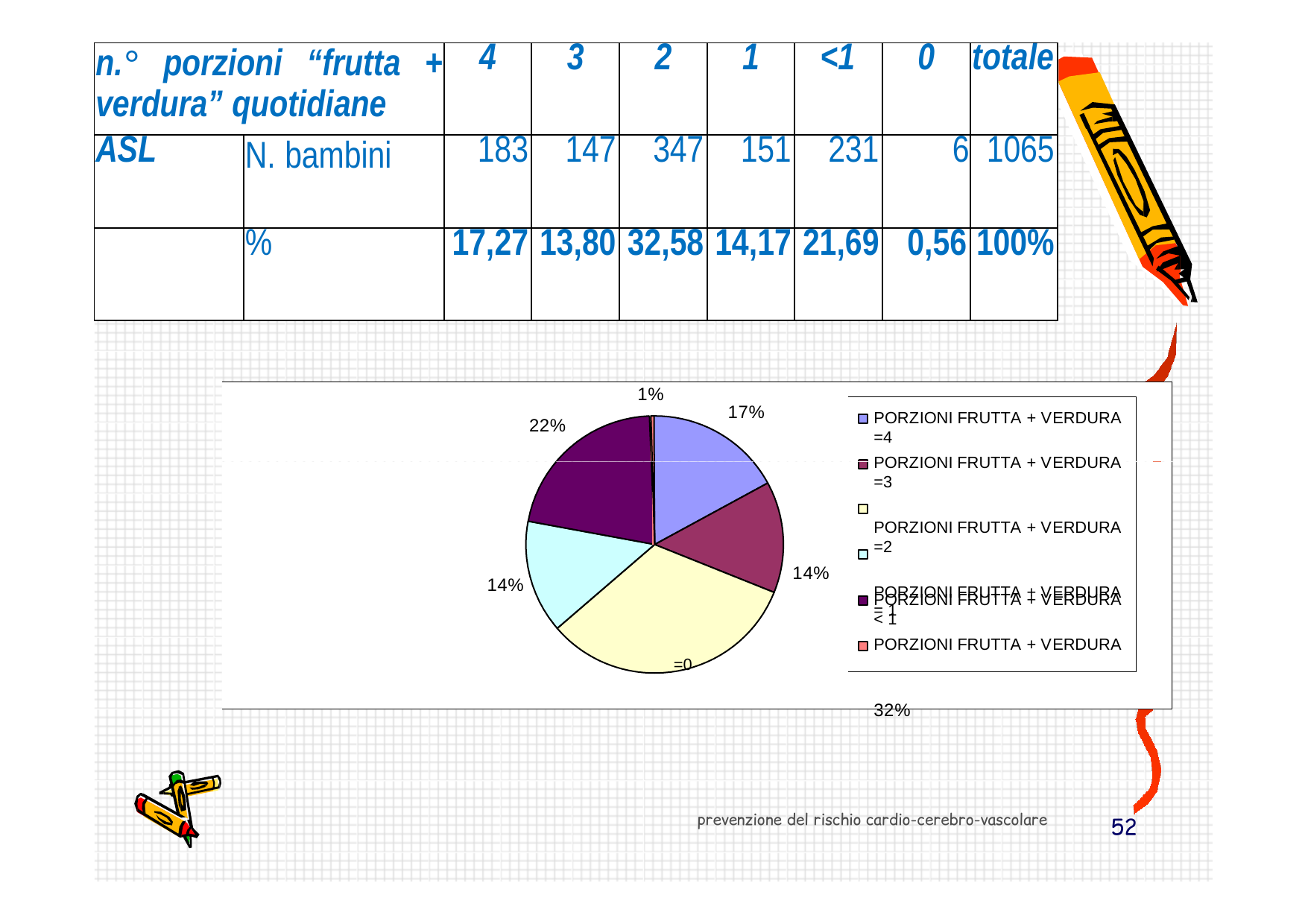

| n.° porzioni “frutta + verdura” quotidiane |  | 4 | 3 | 2 | 1 | <1 | 0 | totale |
| --- | --- | --- | --- | --- | --- | --- | --- | --- |
| ASL | N. bambini | 183 | 147 | 347 | 151 | 231 | 6 | 1065 |
|  | % | 17,27 | 13,80 | 32,58 | 14,17 | 21,69 | 0,56 | 100% |

Provincia Milano 1

1%

17%
PORZIONI FRUTTA + VERDURA =4
22%

PORZIONI FRUTTA + VERDURA =3

PORZIONI FRUTTA + VERDURA =2
14%
PORZIONI FRUTTA + VERDURA = 1

14%
PORZIONI FRUTTA + VERDURA < 1

PORZIONI FRUTTA + VERDURA =0

32%

prevenzione del rischio cardio-cerebro-vascolare

52